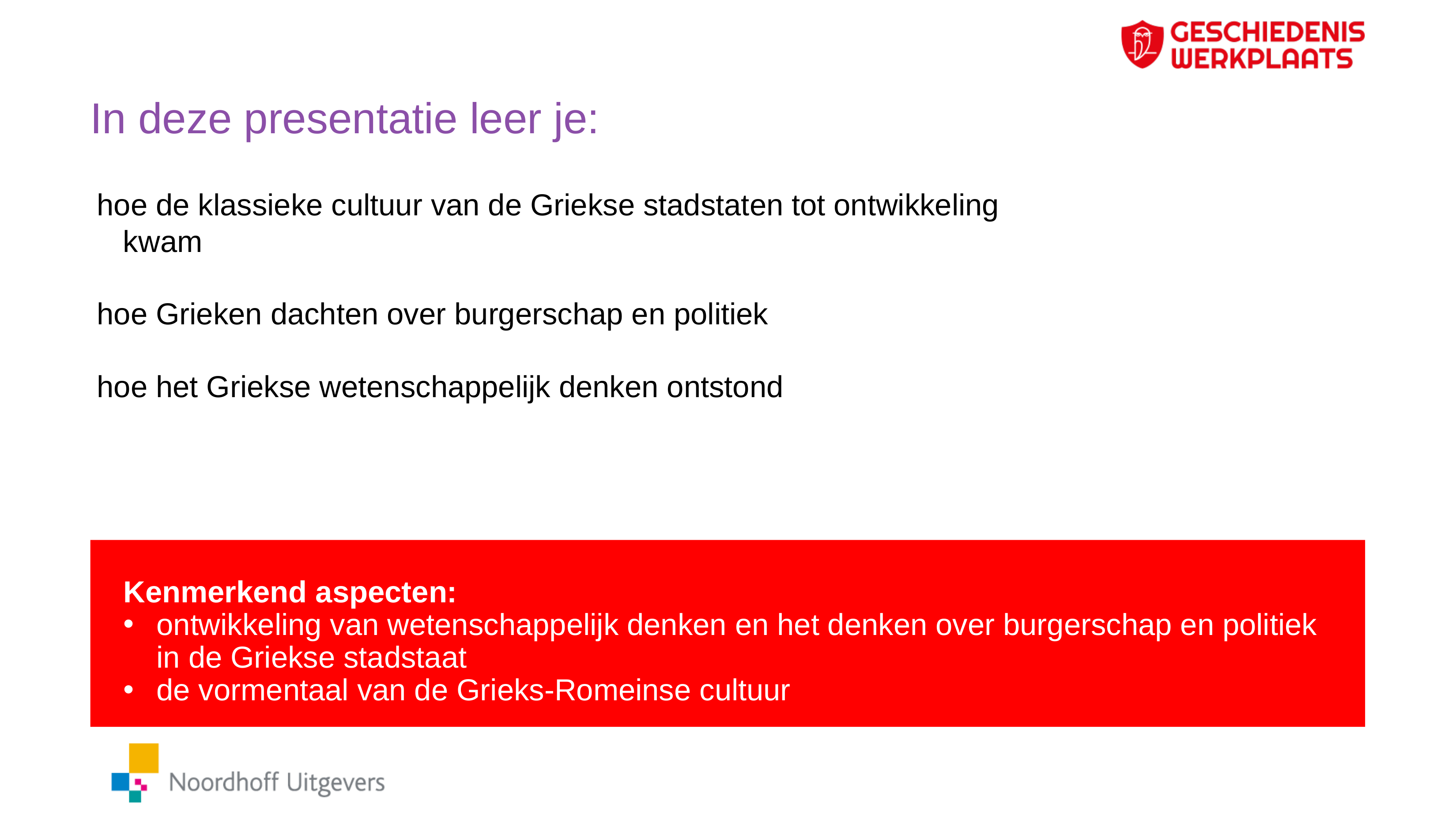

# In deze presentatie leer je:
hoe de klassieke cultuur van de Griekse stadstaten tot ontwikkeling kwam
hoe Grieken dachten over burgerschap en politiek
hoe het Griekse wetenschappelijk denken ontstond

Kenmerkend aspecten:
ontwikkeling van wetenschappelijk denken en het denken over burgerschap en politiek
in de Griekse stadstaat
de vormentaal van de Grieks-Romeinse cultuur